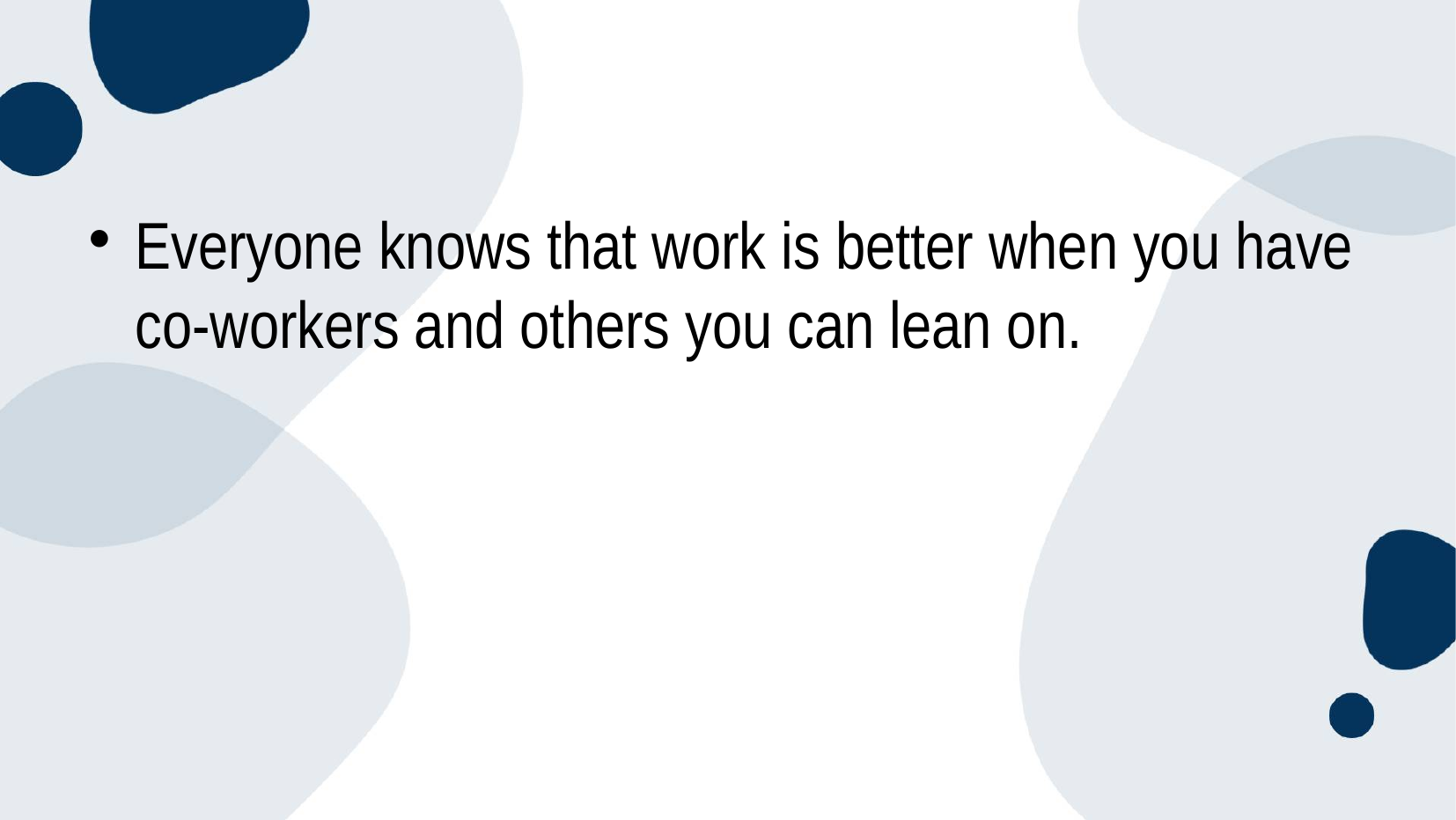

Everyone knows that work is better when you have co-workers and others you can lean on.